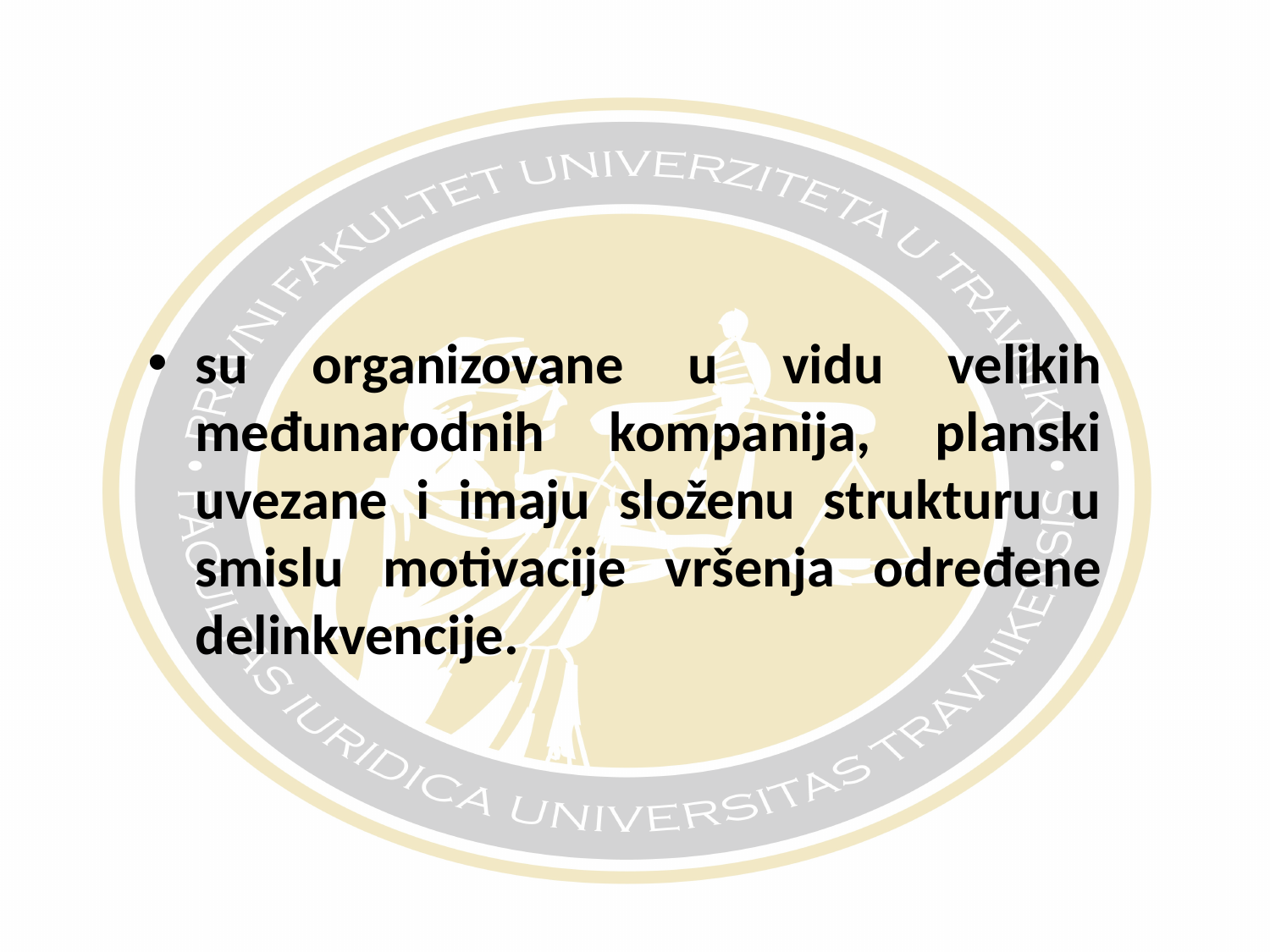

#
su organizovane u vidu velikih međunarodnih kompanija, planski uvezane i imaju složenu strukturu u smislu motivacije vršenja određene delinkvencije.